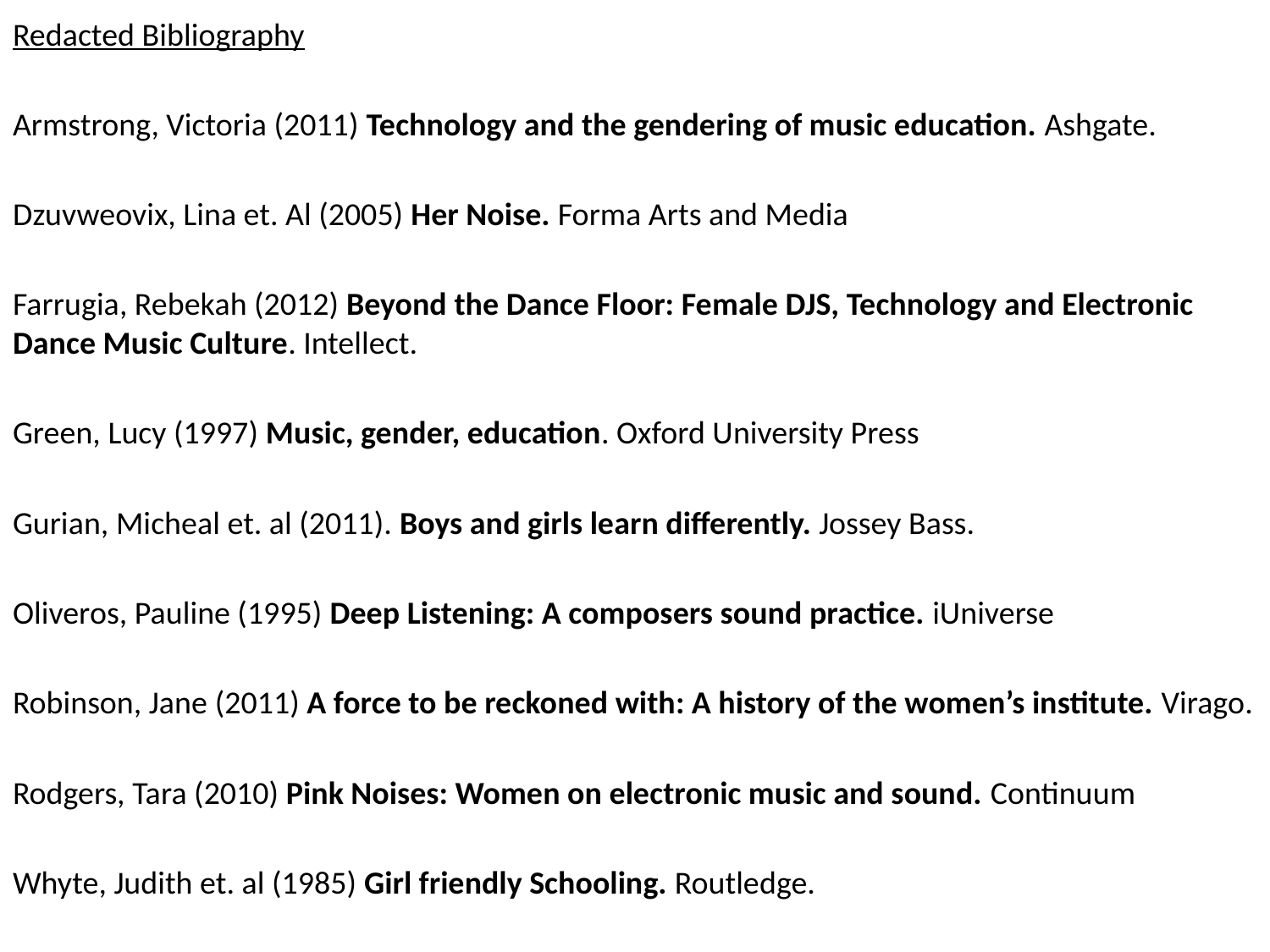

Redacted Bibliography

Armstrong, Victoria (2011) Technology and the gendering of music education. Ashgate.

Dzuvweovix, Lina et. Al (2005) Her Noise. Forma Arts and Media

Farrugia, Rebekah (2012) Beyond the Dance Floor: Female DJS, Technology and Electronic Dance Music Culture. Intellect.

Green, Lucy (1997) Music, gender, education. Oxford University Press

Gurian, Micheal et. al (2011). Boys and girls learn differently. Jossey Bass.

Oliveros, Pauline (1995) Deep Listening: A composers sound practice. iUniverse

Robinson, Jane (2011) A force to be reckoned with: A history of the women’s institute. Virago.

Rodgers, Tara (2010) Pink Noises: Women on electronic music and sound. Continuum

Whyte, Judith et. al (1985) Girl friendly Schooling. Routledge.